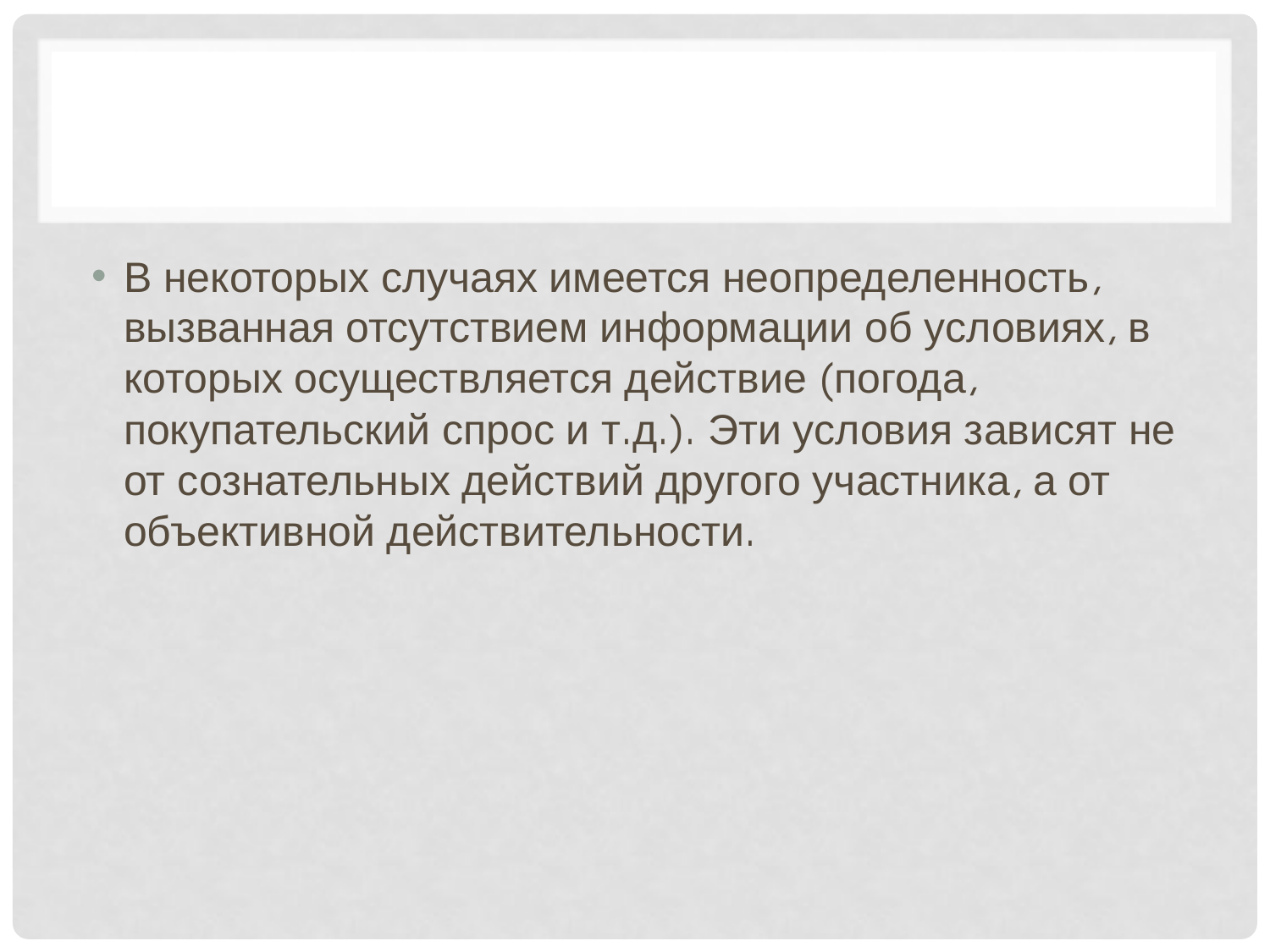

#
В некоторых случаях имеется неопределенность, вызванная отсутствием информации об условиях, в которых осуществляется действие (погода, покупательский спрос и т.д.). Эти условия зависят не от сознательных действий другого участника, а от объективной действительности.